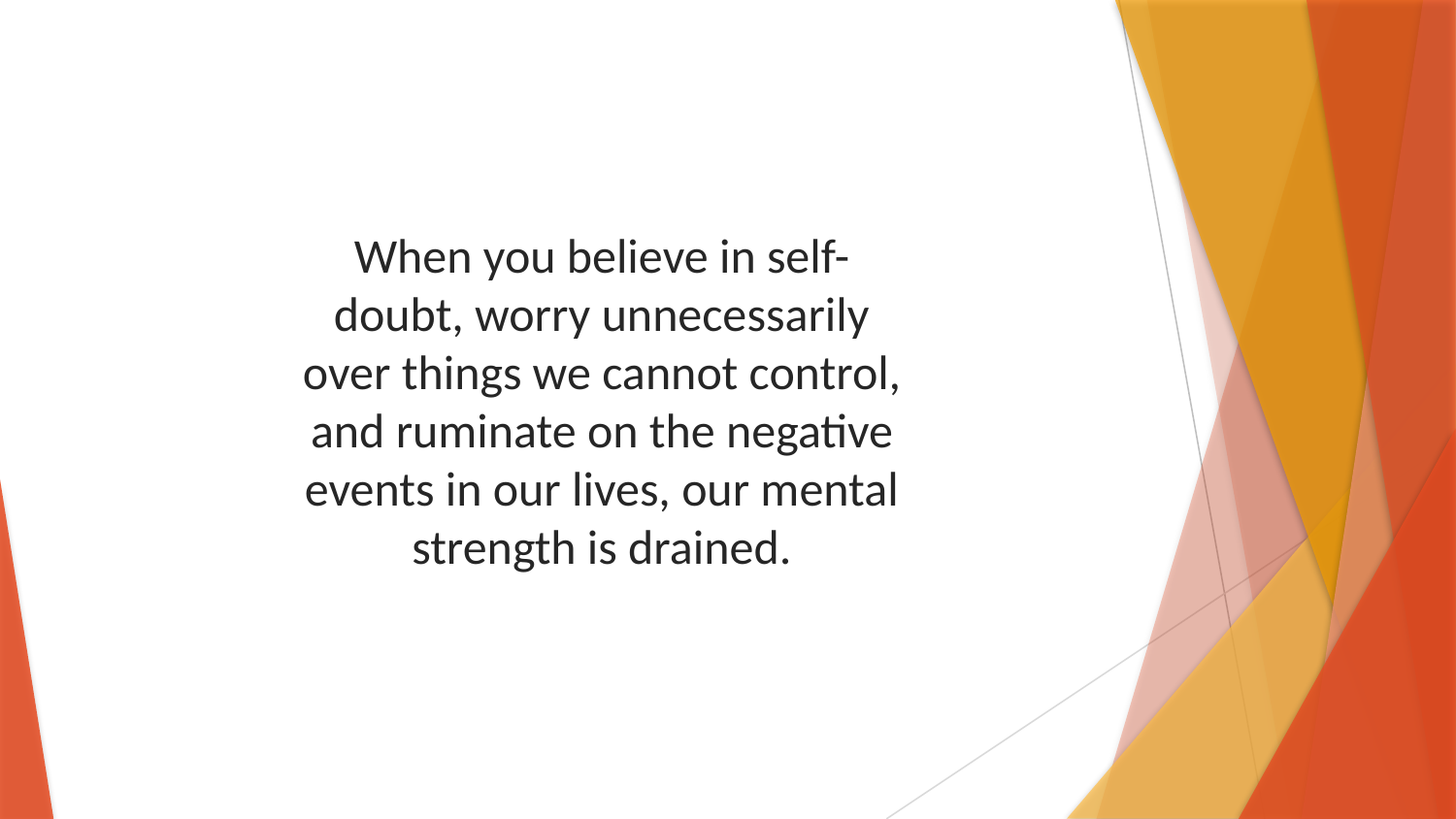

When you believe in self-doubt, worry unnecessarily over things we cannot control, and ruminate on the negative events in our lives, our mental strength is drained.